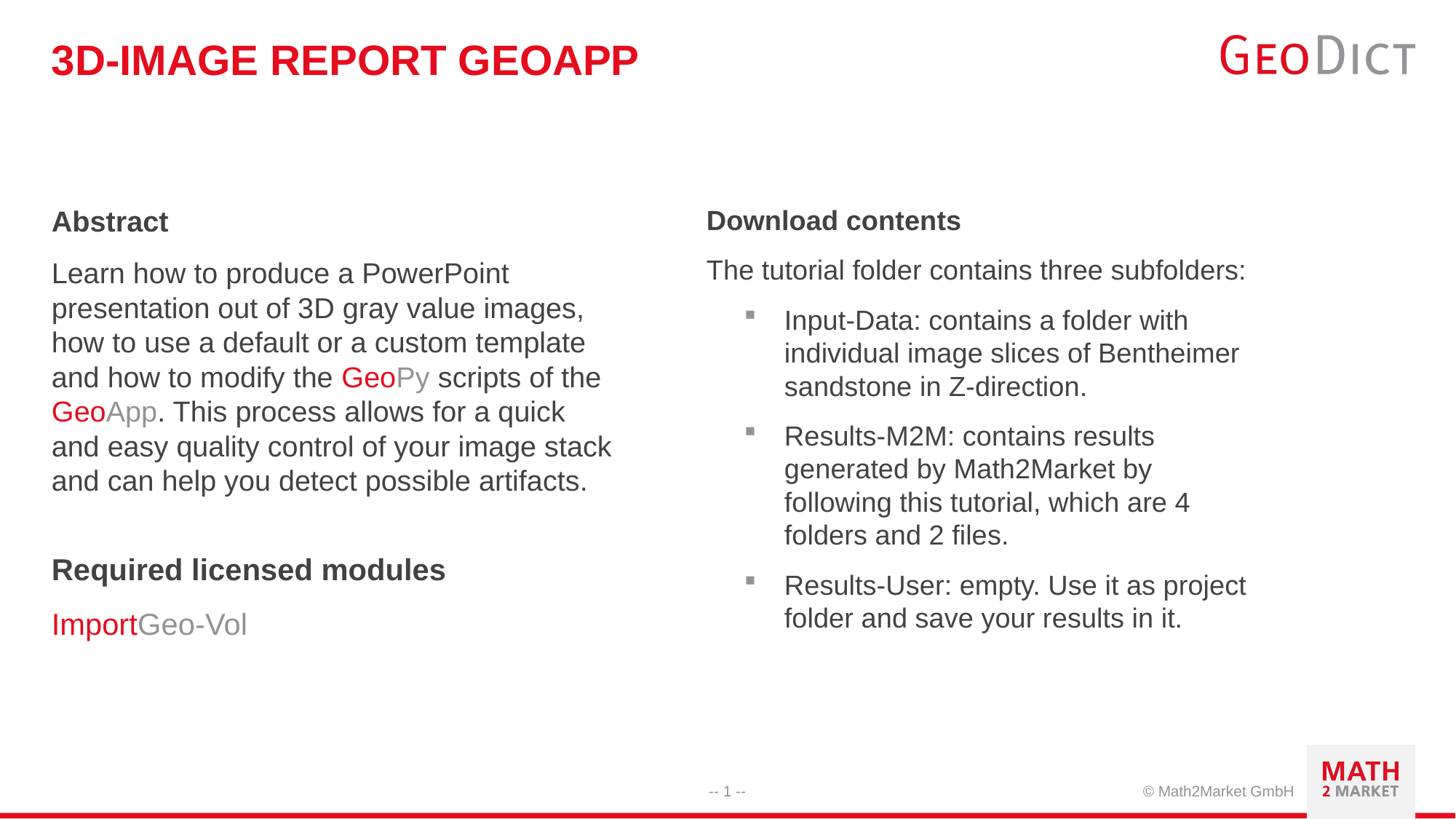

# 3D-IMAGE REPORT GEOAPP
Download contents
The tutorial folder contains three subfolders:
Input-Data: contains a folder with individual image slices of Bentheimer sandstone in Z-direction.
Results-M2M: contains results generated by Math2Market by following this tutorial, which are 4 folders and 2 files.
Results-User: empty. Use it as project folder and save your results in it.

Abstract
Learn how to produce a PowerPoint presentation out of 3D gray value images, how to use a default or a custom template and how to modify the GeoPy scripts of the GeoApp. This process allows for a quick and easy quality control of your image stack and can help you detect possible artifacts.
Required licensed modules
ImportGeo-Vol
-- 1 --
© Math2Market GmbH